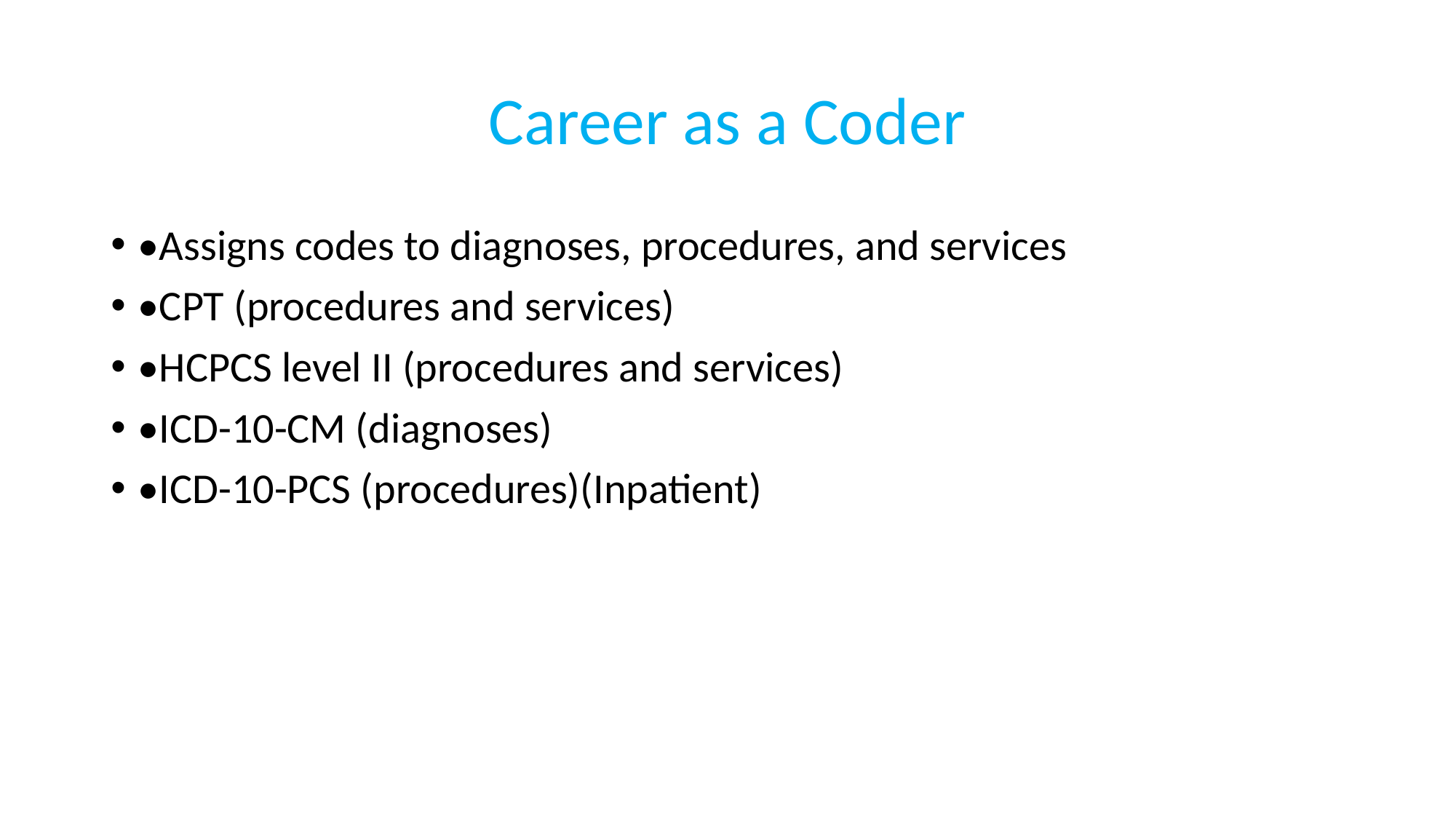

# Career as a Coder
•Assigns codes to diagnoses, procedures, and services
•CPT (procedures and services)
•HCPCS level II (procedures and services)
•ICD-10-CM (diagnoses)
•ICD-10-PCS (procedures)(Inpatient)